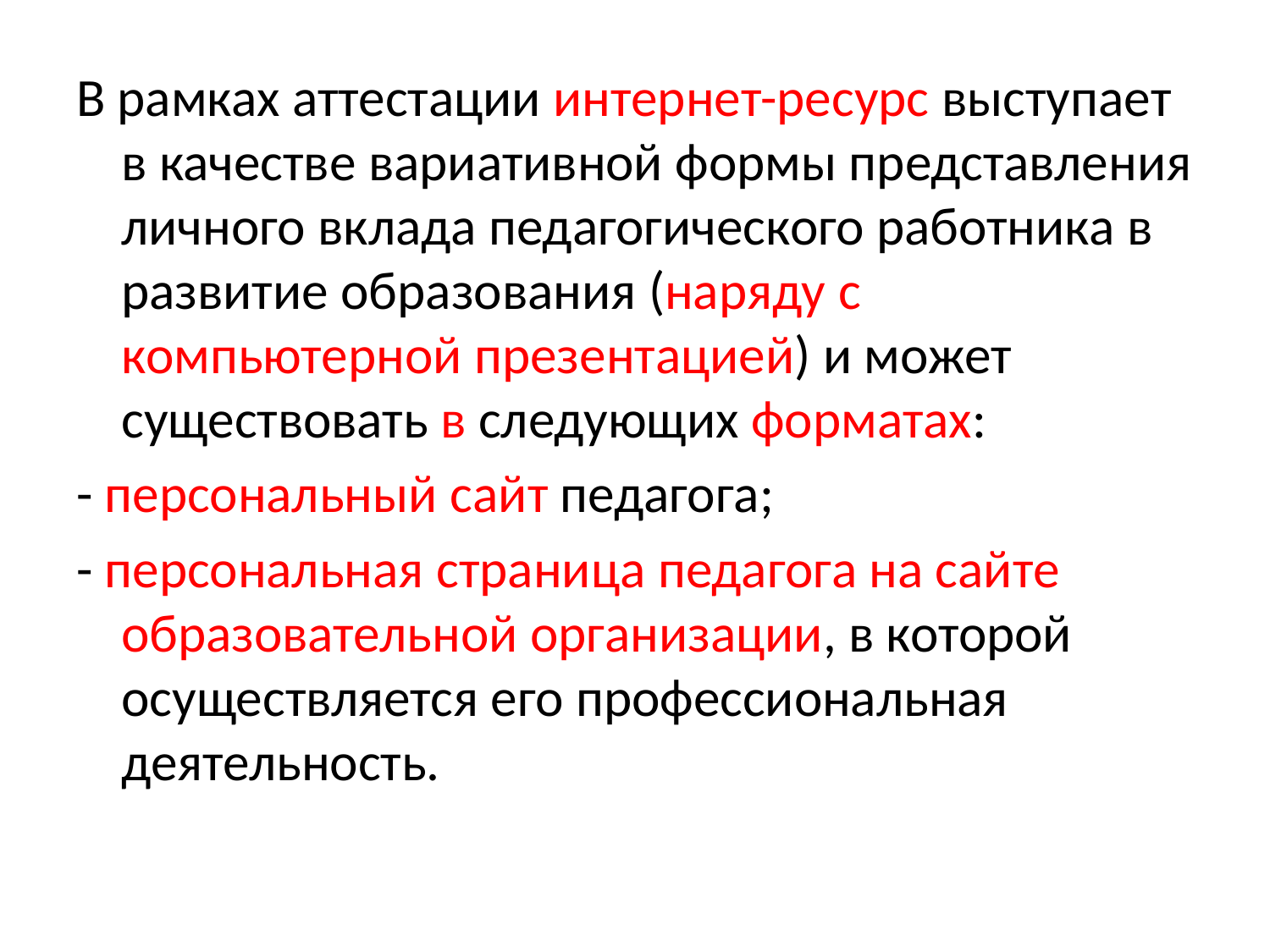

В рамках аттестации интернет-ресурс выступает в качестве вариативной формы представления личного вклада педагогического работника в развитие образования (наряду с компьютерной презентацией) и может существовать в следующих форматах:
- персональный сайт педагога;
- персональная страница педагога на сайте образовательной организации, в которой осуществляется его профессиональная деятельность.